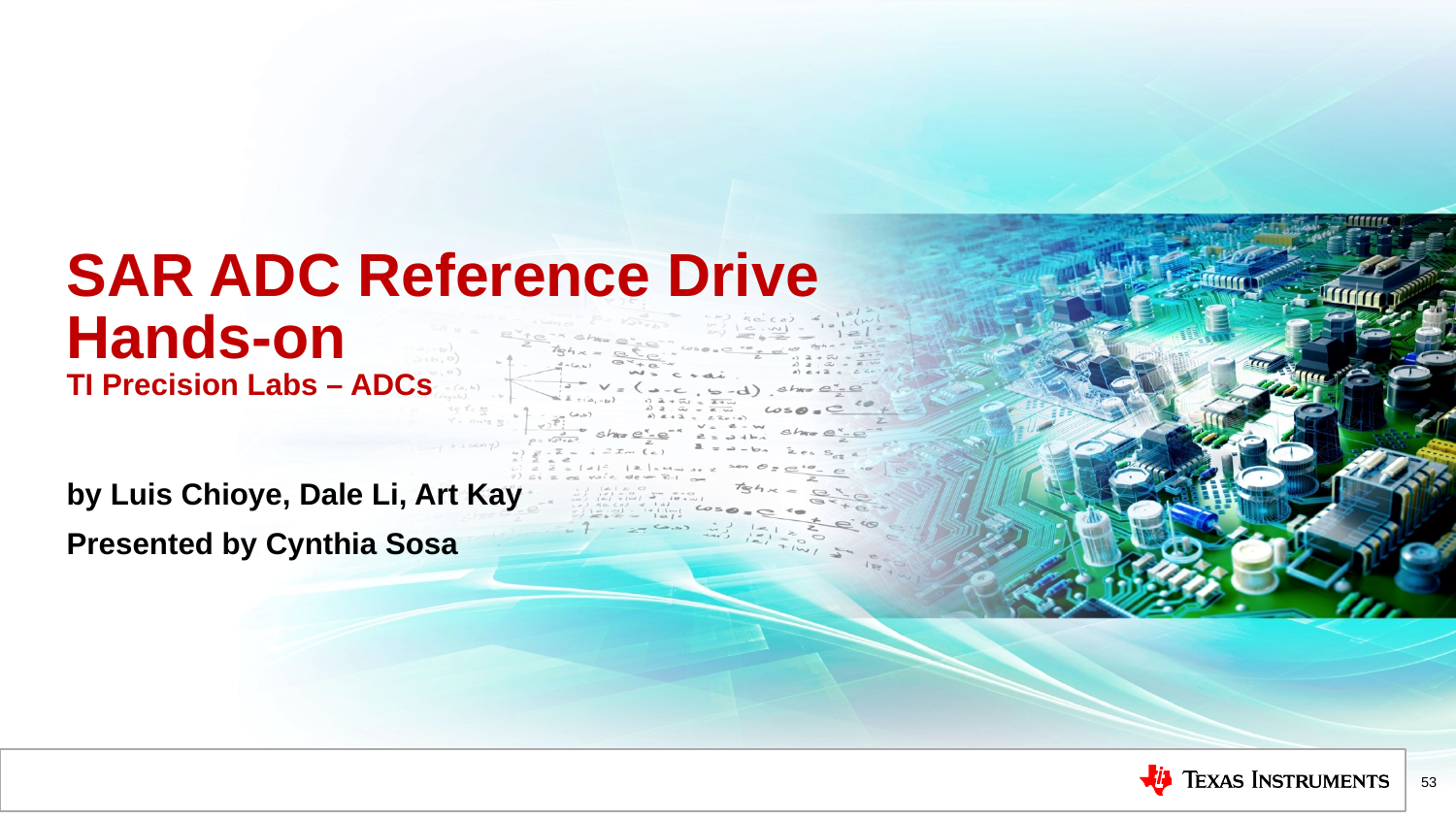

# SAR ADC Reference Drive Hands-on TI Precision Labs – ADCs
by Luis Chioye, Dale Li, Art Kay
Presented by Cynthia Sosa

53